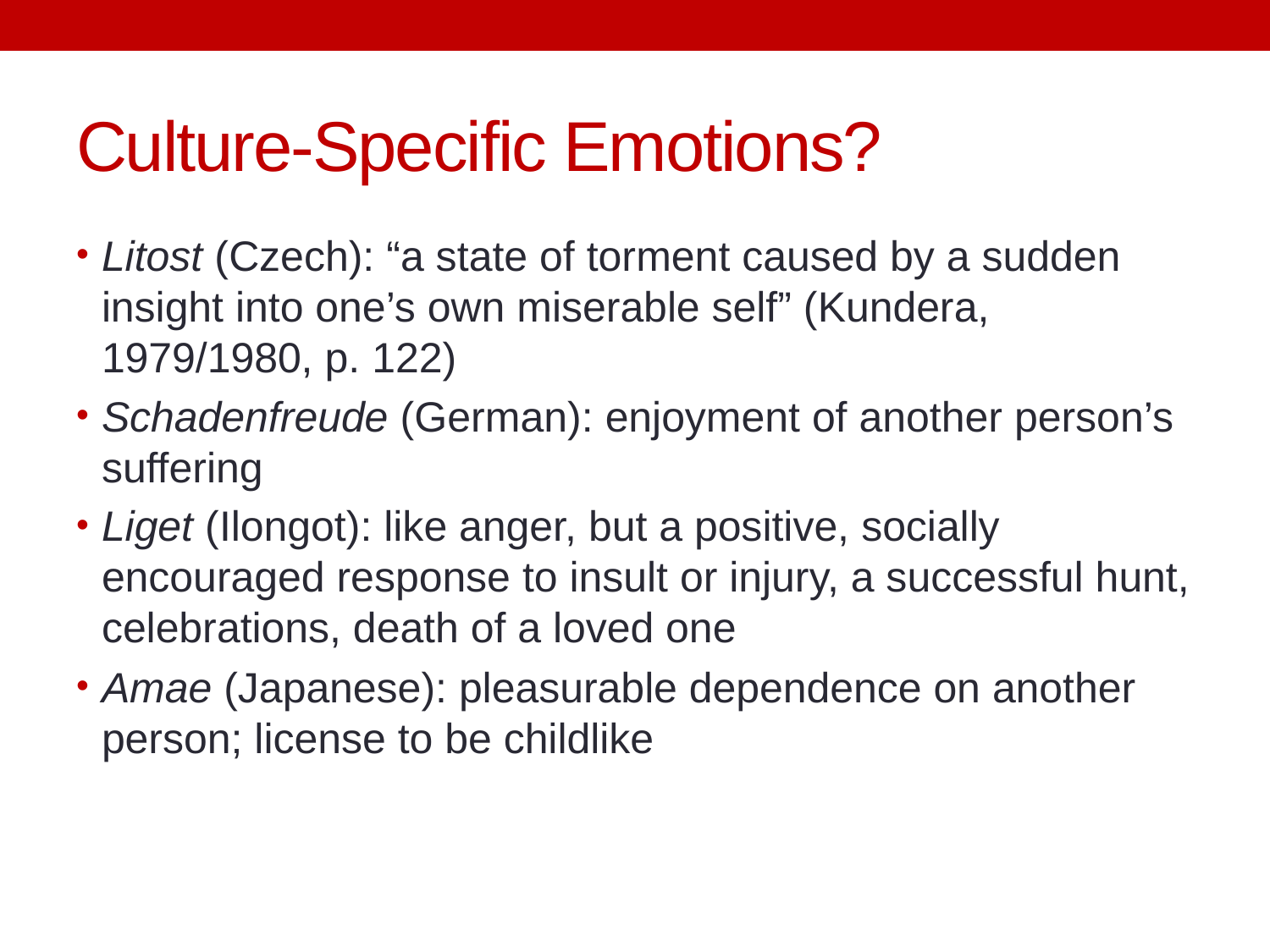

# Culture-Specific Emotions?
Litost (Czech): “a state of torment caused by a sudden insight into one’s own miserable self” (Kundera, 1979/1980, p. 122)
Schadenfreude (German): enjoyment of another person’s suffering
Liget (Ilongot): like anger, but a positive, socially encouraged response to insult or injury, a successful hunt, celebrations, death of a loved one
Amae (Japanese): pleasurable dependence on another person; license to be childlike